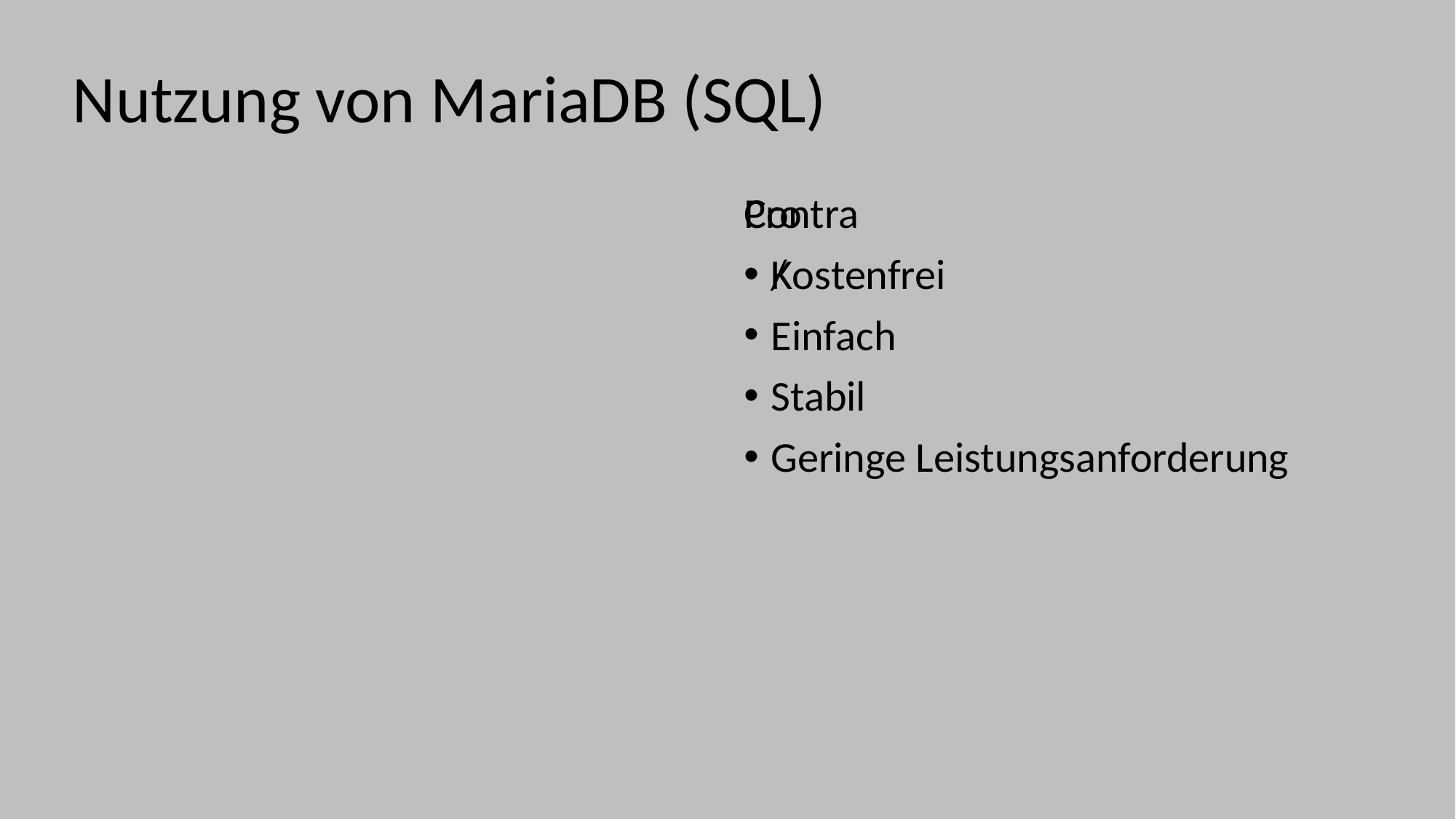

# Nutzung von MariaDB (SQL)
Pro
Kostenfrei
Einfach
Stabil
Geringe Leistungsanforderung
Contra
/